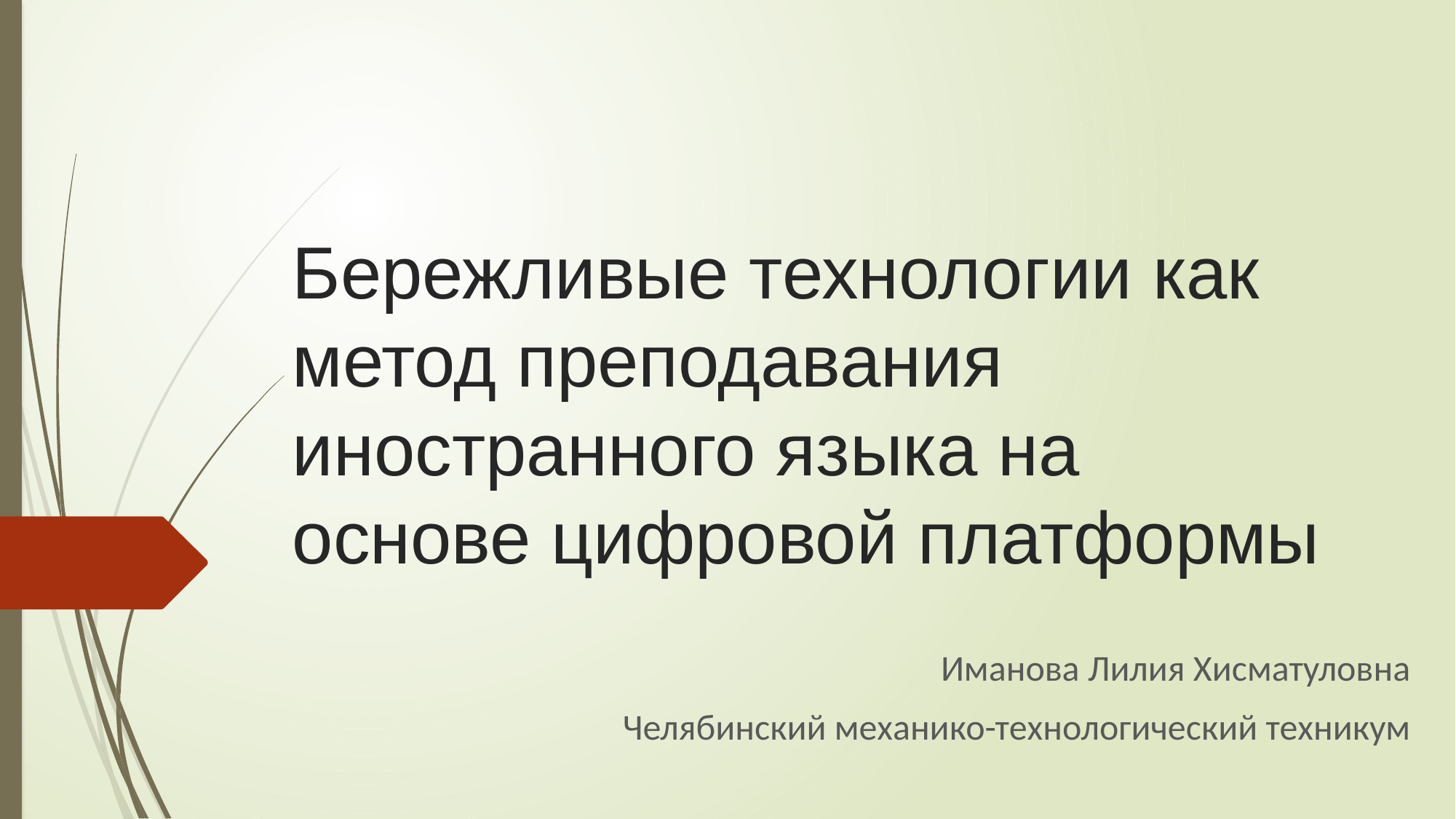

# Бережливые технологии как метод преподавания иностранного языка на основе цифровой платформы
Иманова Лилия Хисматуловна
Челябинский механико-технологический техникум